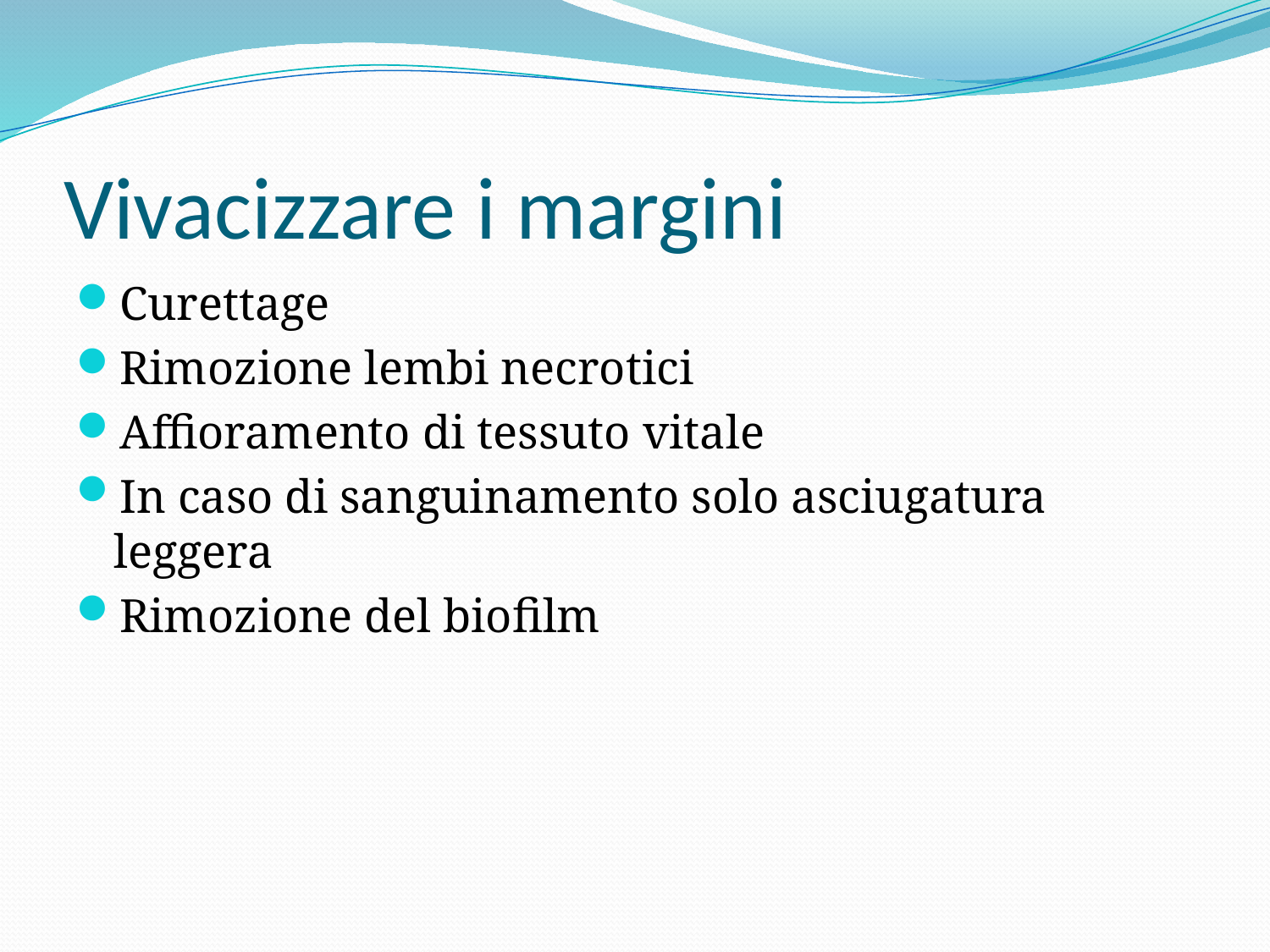

# Vivacizzare i margini
Curettage
Rimozione lembi necrotici
Affioramento di tessuto vitale
In caso di sanguinamento solo asciugatura leggera
Rimozione del biofilm